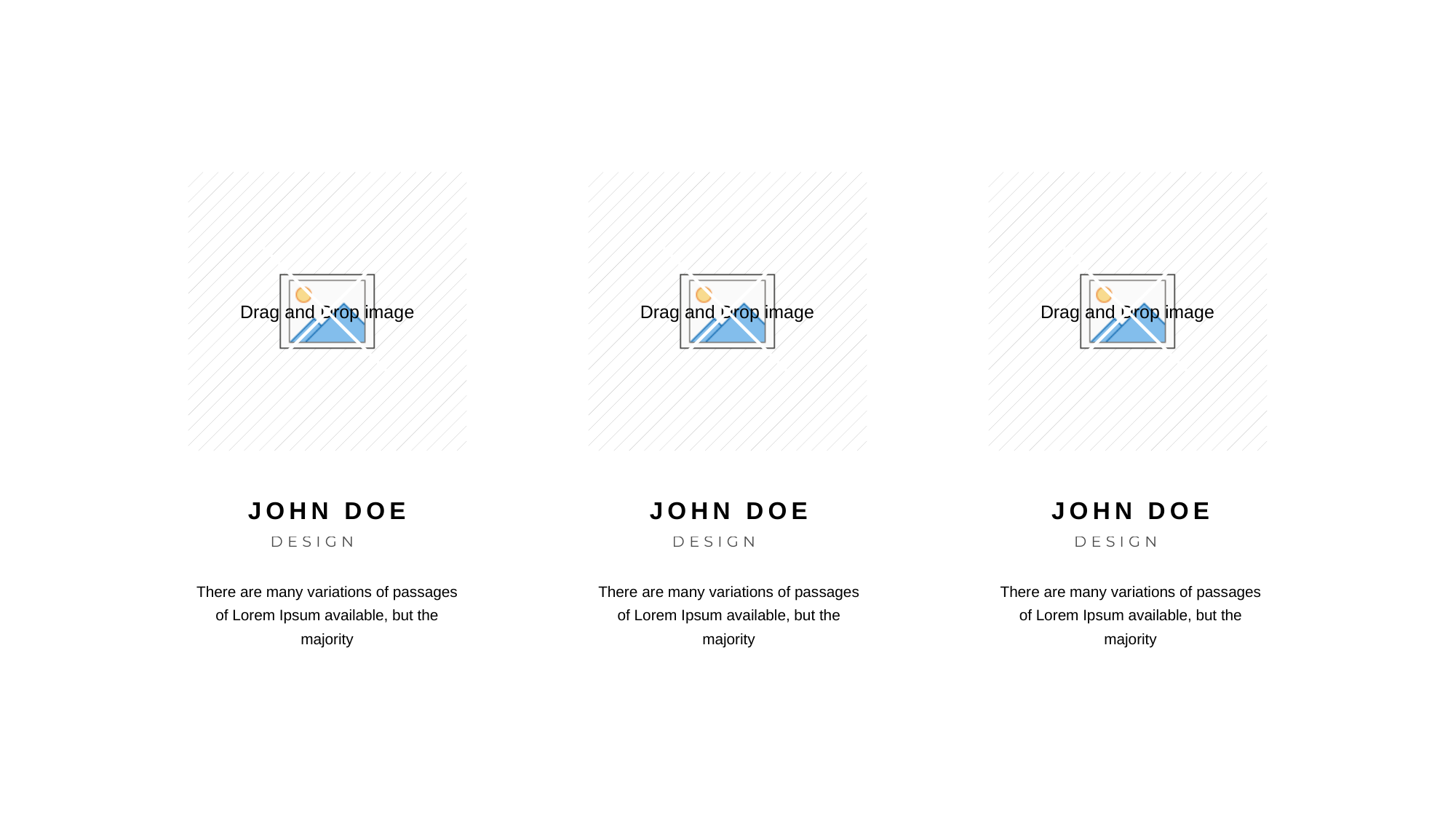

JOHN DOE
JOHN DOE
JOHN DOE
DESIGNER
DESIGNER
DESIGNER
There are many variations of passages of Lorem Ipsum available, but the majority
There are many variations of passages of Lorem Ipsum available, but the majority
There are many variations of passages of Lorem Ipsum available, but the majority